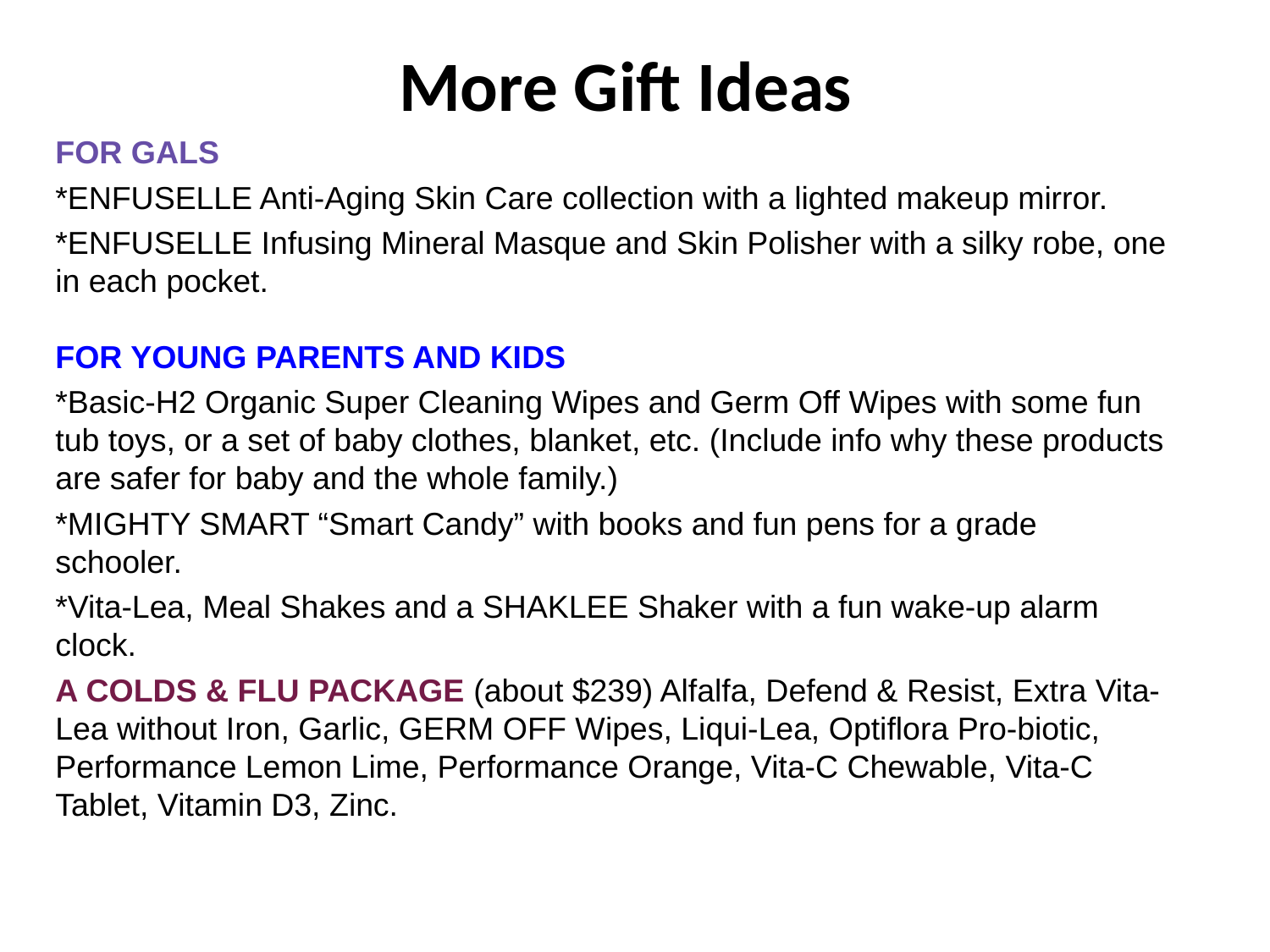

# More Gift Ideas
FOR GALS
*ENFUSELLE Anti-Aging Skin Care collection with a lighted makeup mirror.
*ENFUSELLE Infusing Mineral Masque and Skin Polisher with a silky robe, one in each pocket.

FOR YOUNG PARENTS AND KIDS
*Basic-H2 Organic Super Cleaning Wipes and Germ Off Wipes with some fun tub toys, or a set of baby clothes, blanket, etc. (Include info why these products are safer for baby and the whole family.)
*MIGHTY SMART “Smart Candy” with books and fun pens for a grade schooler.
*Vita-Lea, Meal Shakes and a SHAKLEE Shaker with a fun wake-up alarm clock.
A COLDS & FLU PACKAGE (about $239) Alfalfa, Defend & Resist, Extra Vita-Lea without Iron, Garlic, GERM OFF Wipes, Liqui-Lea, Optiflora Pro-biotic, Performance Lemon Lime, Performance Orange, Vita-C Chewable, Vita-C Tablet, Vitamin D3, Zinc.